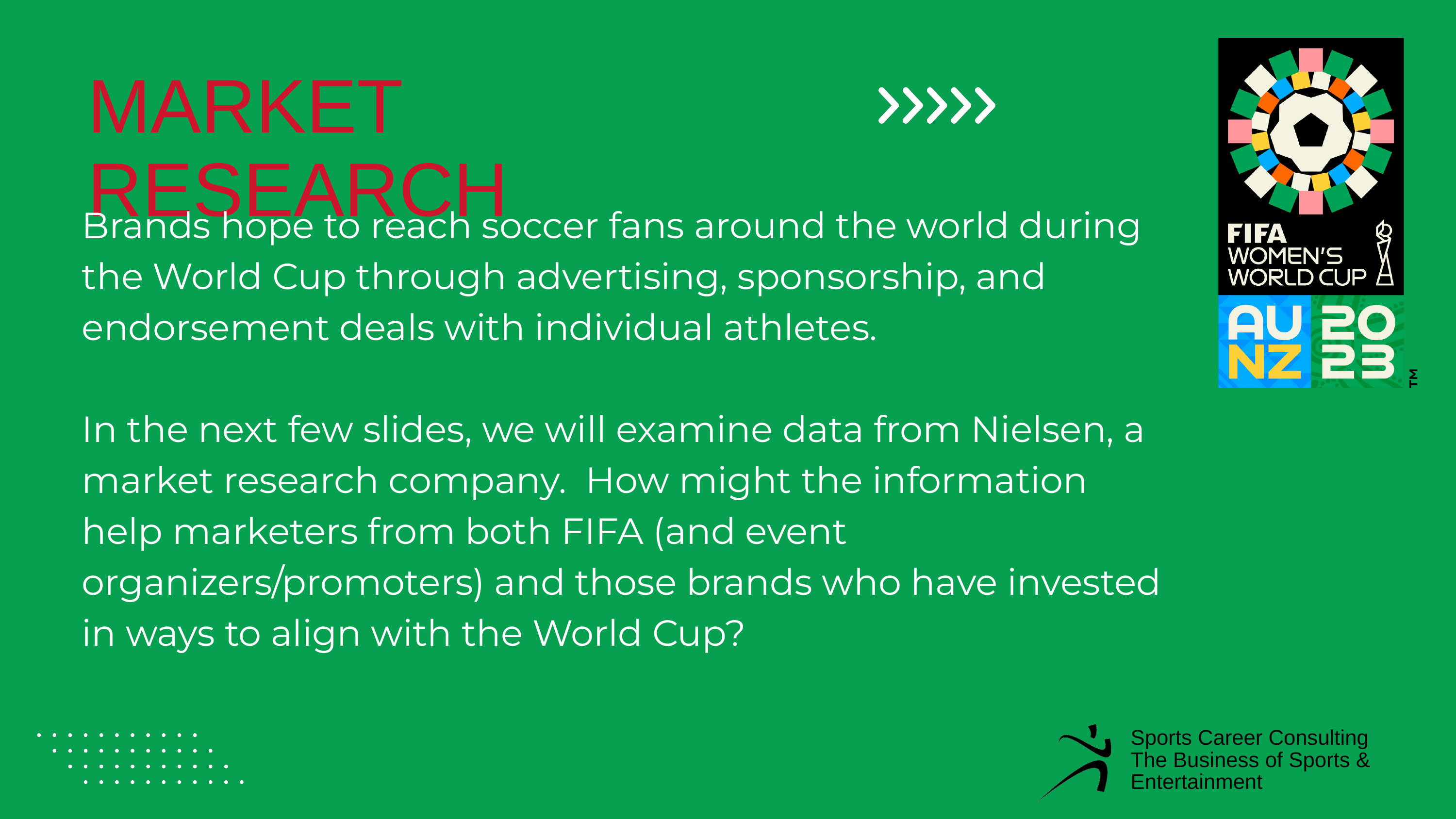

MARKET RESEARCH

Brands hope to reach soccer fans around the world during the World Cup through advertising, sponsorship, and endorsement deals with individual athletes.

In the next few slides, we will examine data from Nielsen, a market research company.  How might the information help marketers from both FIFA (and event organizers/promoters) and those brands who have invested in ways to align with the World Cup?

Sports Career Consulting
The Business of Sports & Entertainment